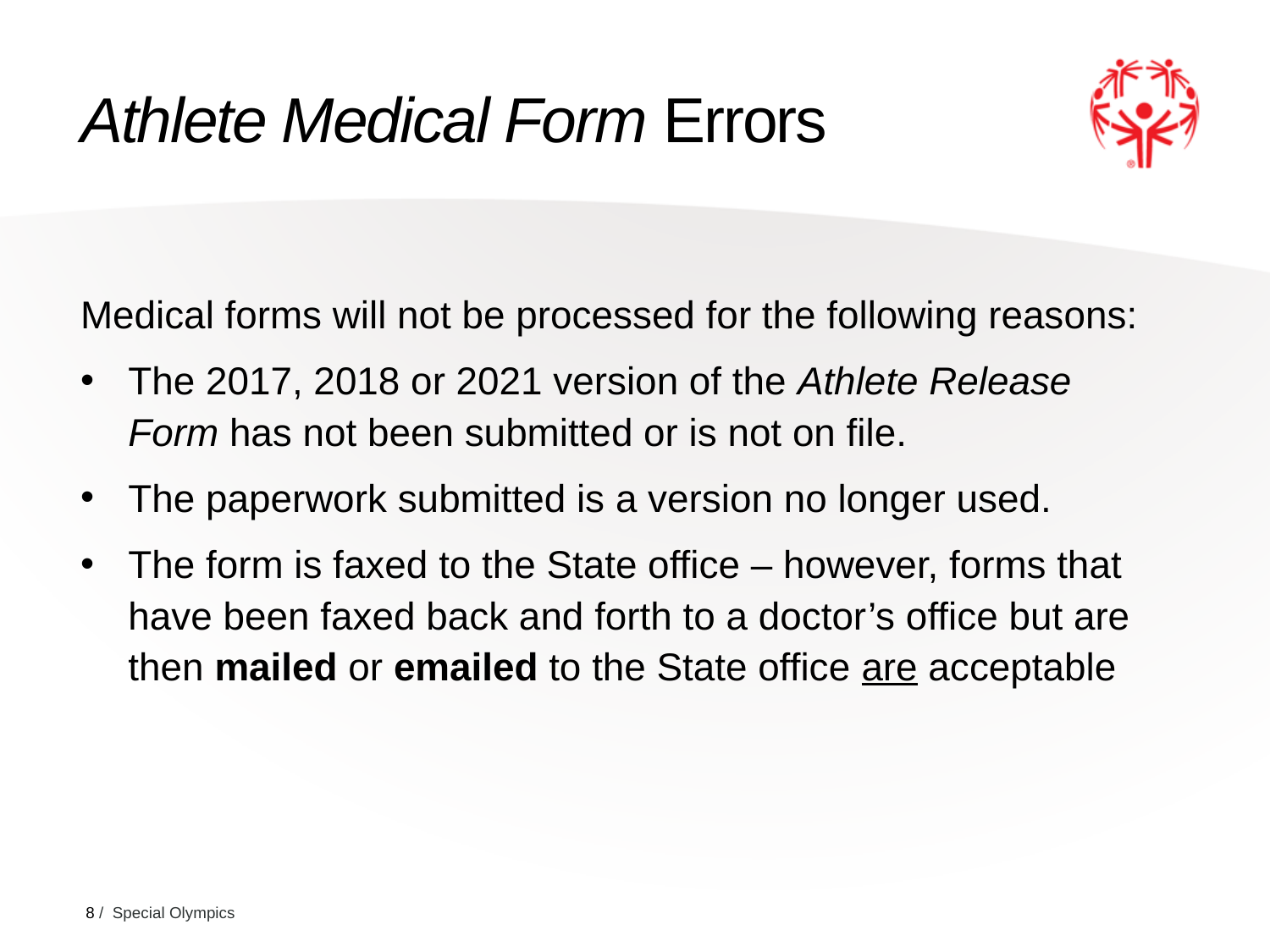

# Athlete Medical Form Errors
Medical forms will not be processed for the following reasons:
The 2017, 2018 or 2021 version of the Athlete Release Form has not been submitted or is not on file.
The paperwork submitted is a version no longer used.
The form is faxed to the State office – however, forms that have been faxed back and forth to a doctor’s office but are then mailed or emailed to the State office are acceptable

8 /  Special Olympics